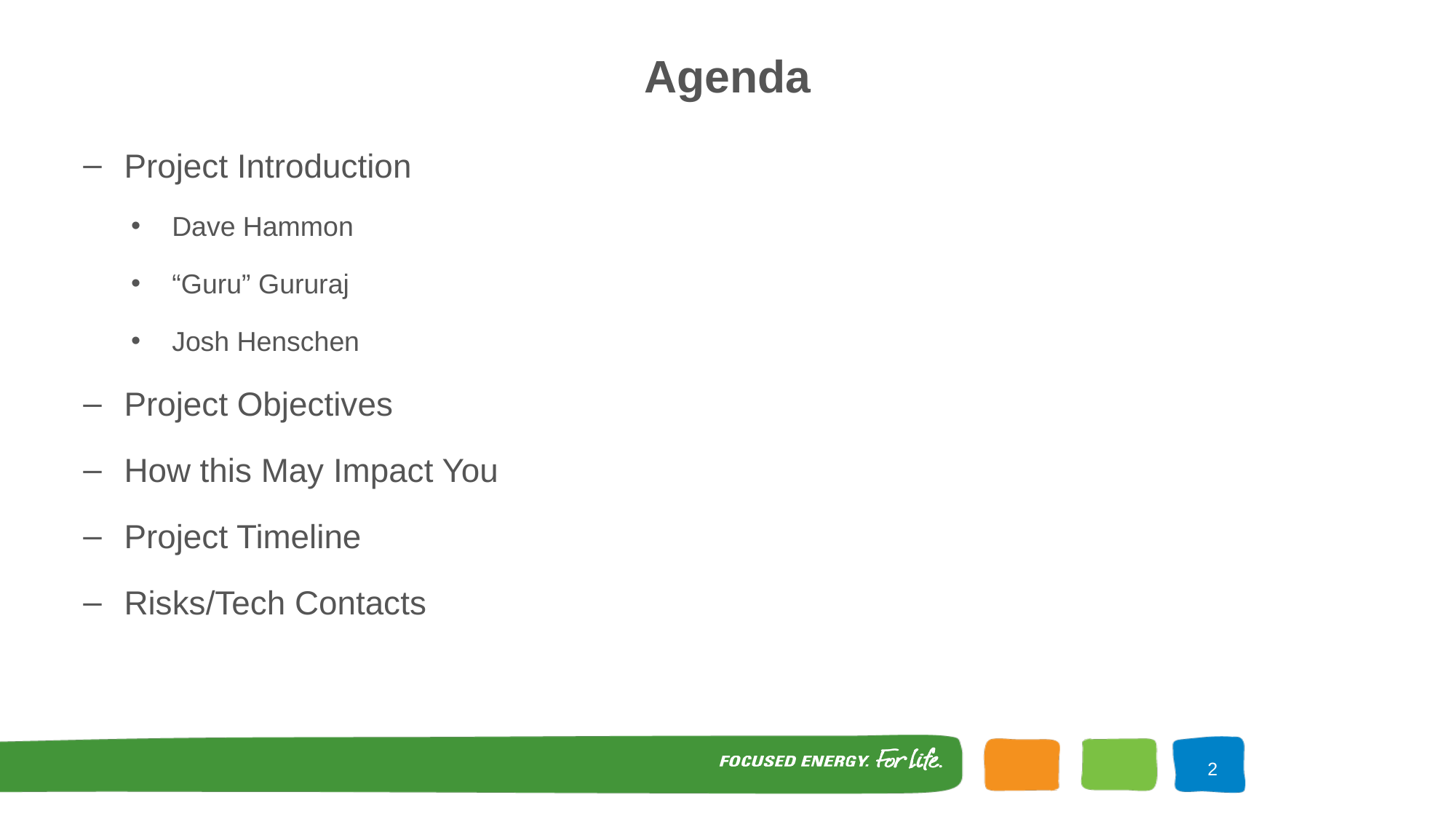

# Agenda
Project Introduction
Dave Hammon
“Guru” Gururaj
Josh Henschen
Project Objectives
How this May Impact You
Project Timeline
Risks/Tech Contacts

2